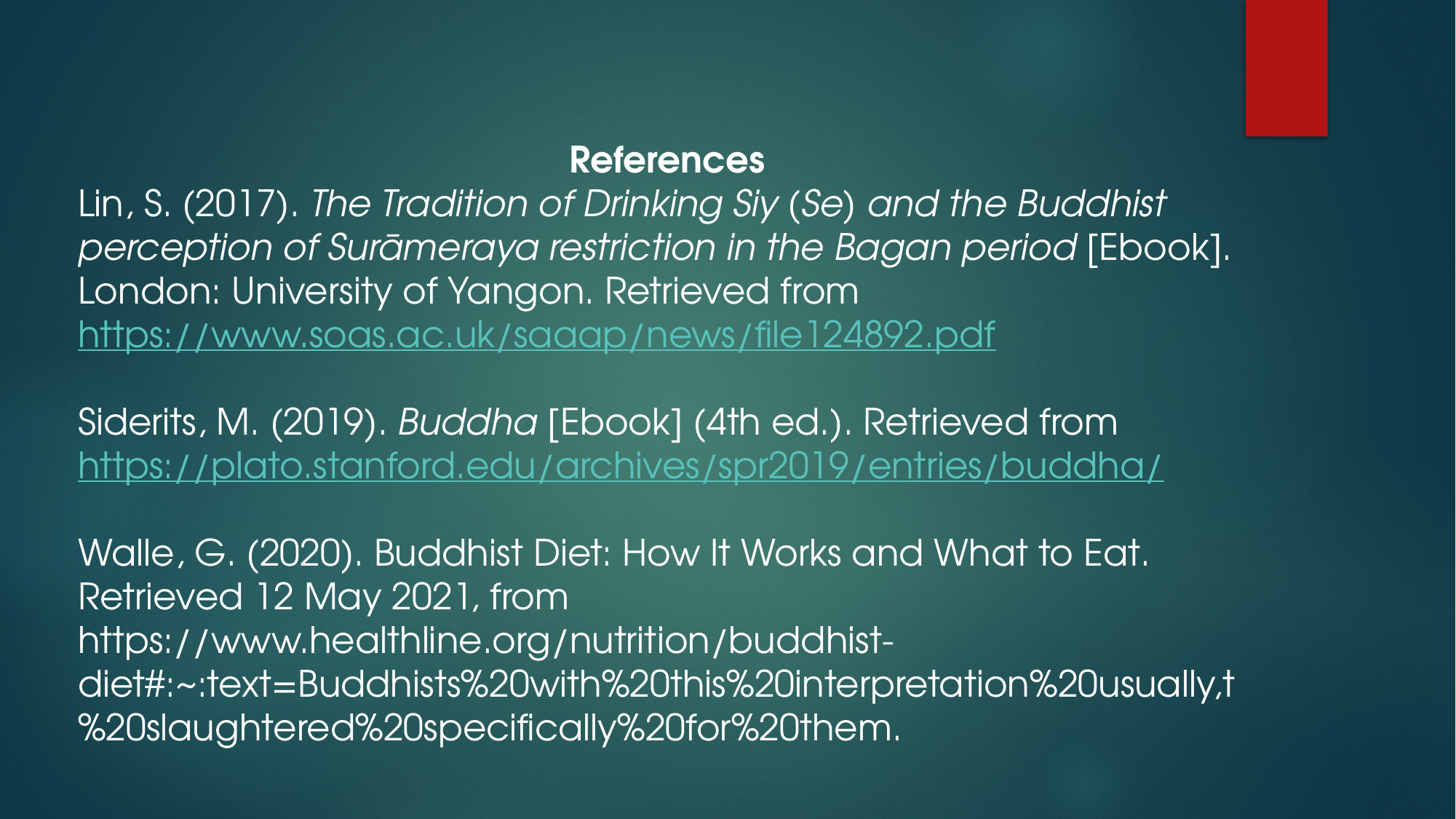

References
Lin, S. (2017). The Tradition of Drinking Siy (Se) and the Buddhist perception of Surāmeraya restriction in the Bagan period [Ebook]. London: University of Yangon. Retrieved from https://www.soas.ac.uk/saaap/news/file124892.pdf

Siderits, M. (2019). Buddha [Ebook] (4th ed.). Retrieved from https://plato.stanford.edu/archives/spr2019/entries/buddha/

Walle, G. (2020). Buddhist Diet: How It Works and What to Eat. Retrieved 12 May 2021, from https://www.healthline.org/nutrition/buddhist-diet#:~:text=Buddhists%20with%20this%20interpretation%20usually,t%20slaughtered%20specifically%20for%20them.